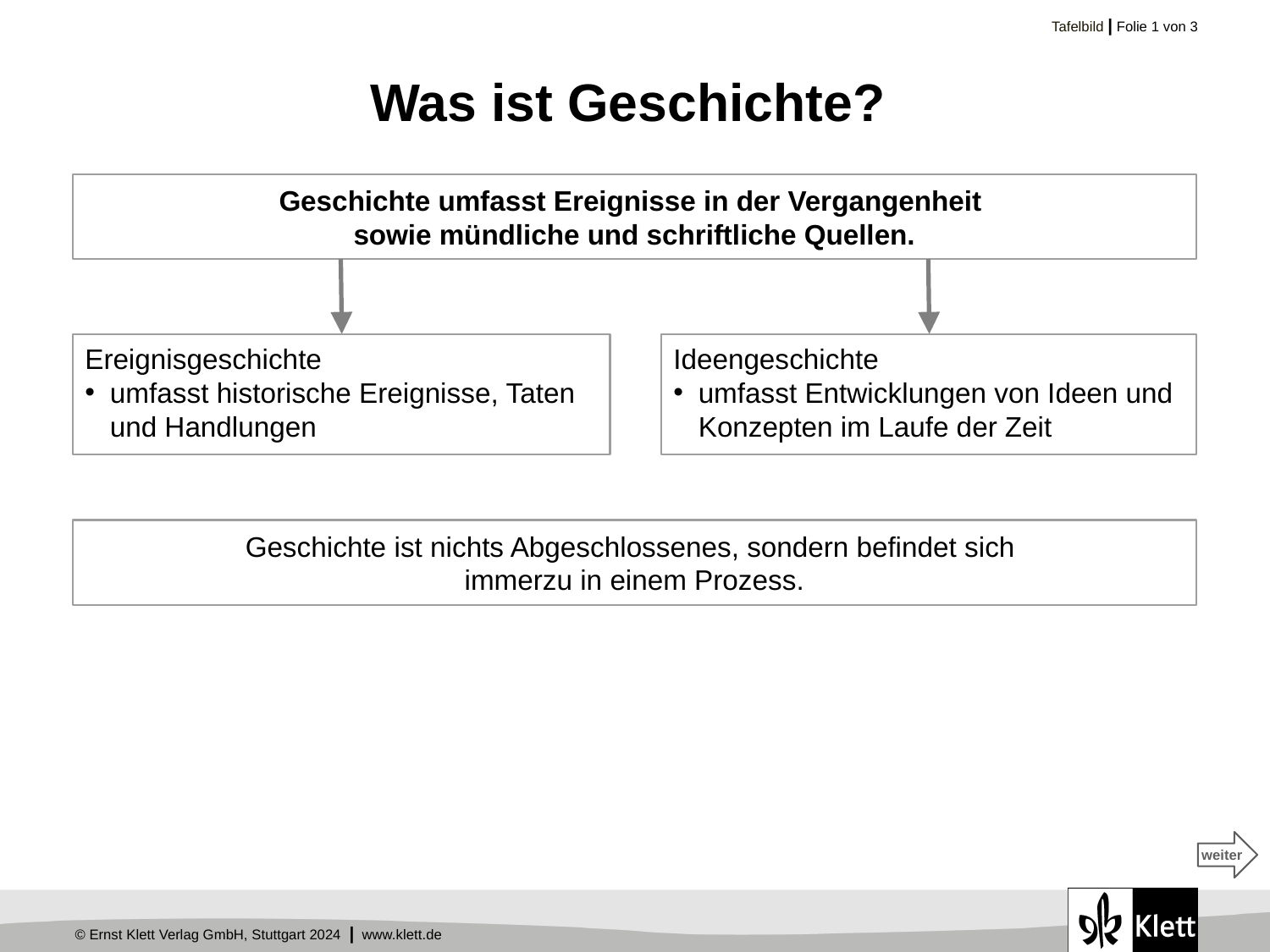

# Was ist Geschichte?
Geschichte umfasst Ereignisse in der Vergangenheit
sowie mündliche und schriftliche Quellen.
Ereignisgeschichte
umfasst historische Ereignisse, Taten und Handlungen
Ideengeschichte
umfasst Entwicklungen von Ideen und Konzepten im Laufe der Zeit
Geschichte ist nichts Abgeschlossenes, sondern befindet sich
immerzu in einem Prozess.
weiter